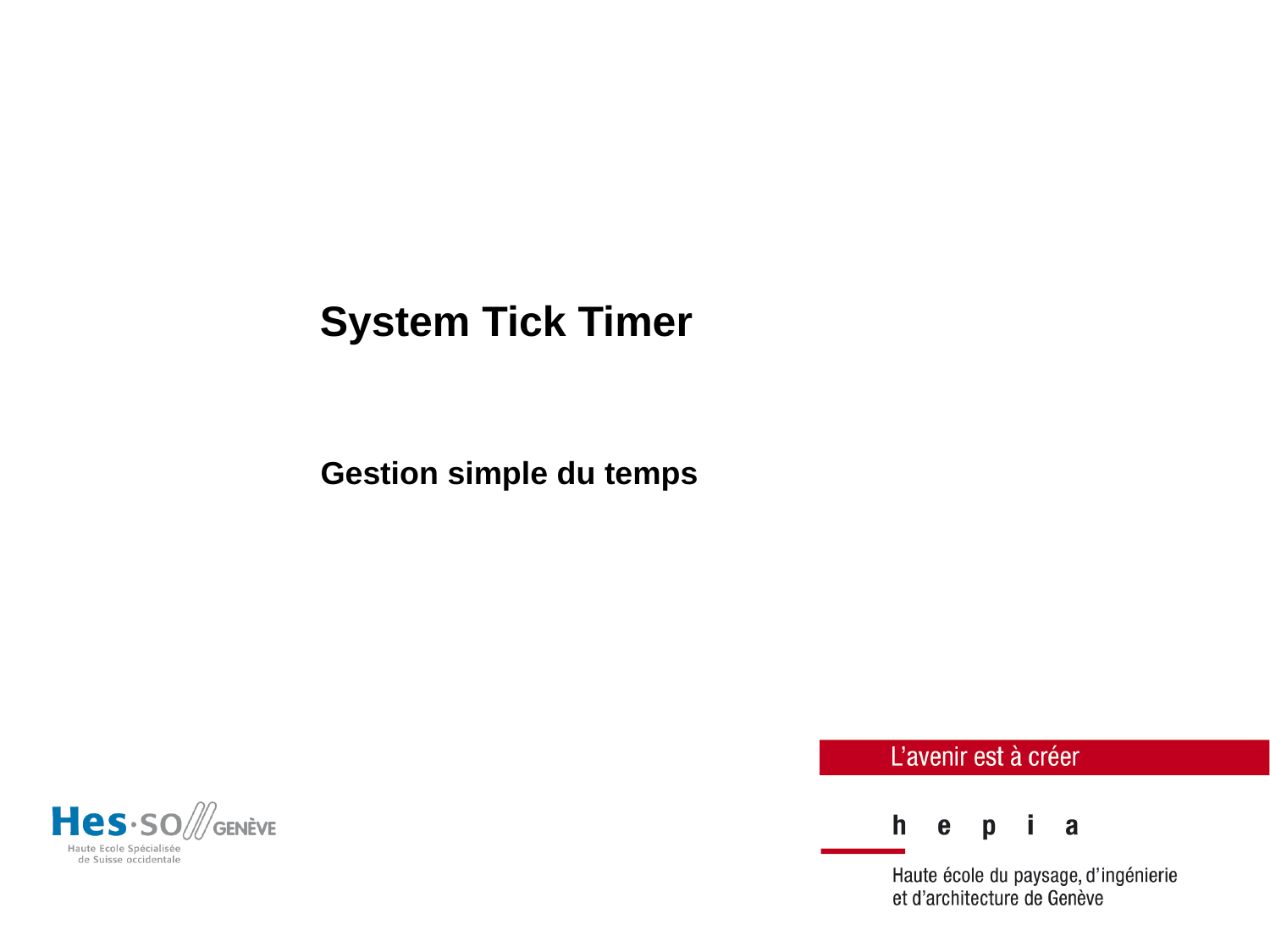

System Tick Timer
Gestion simple du temps